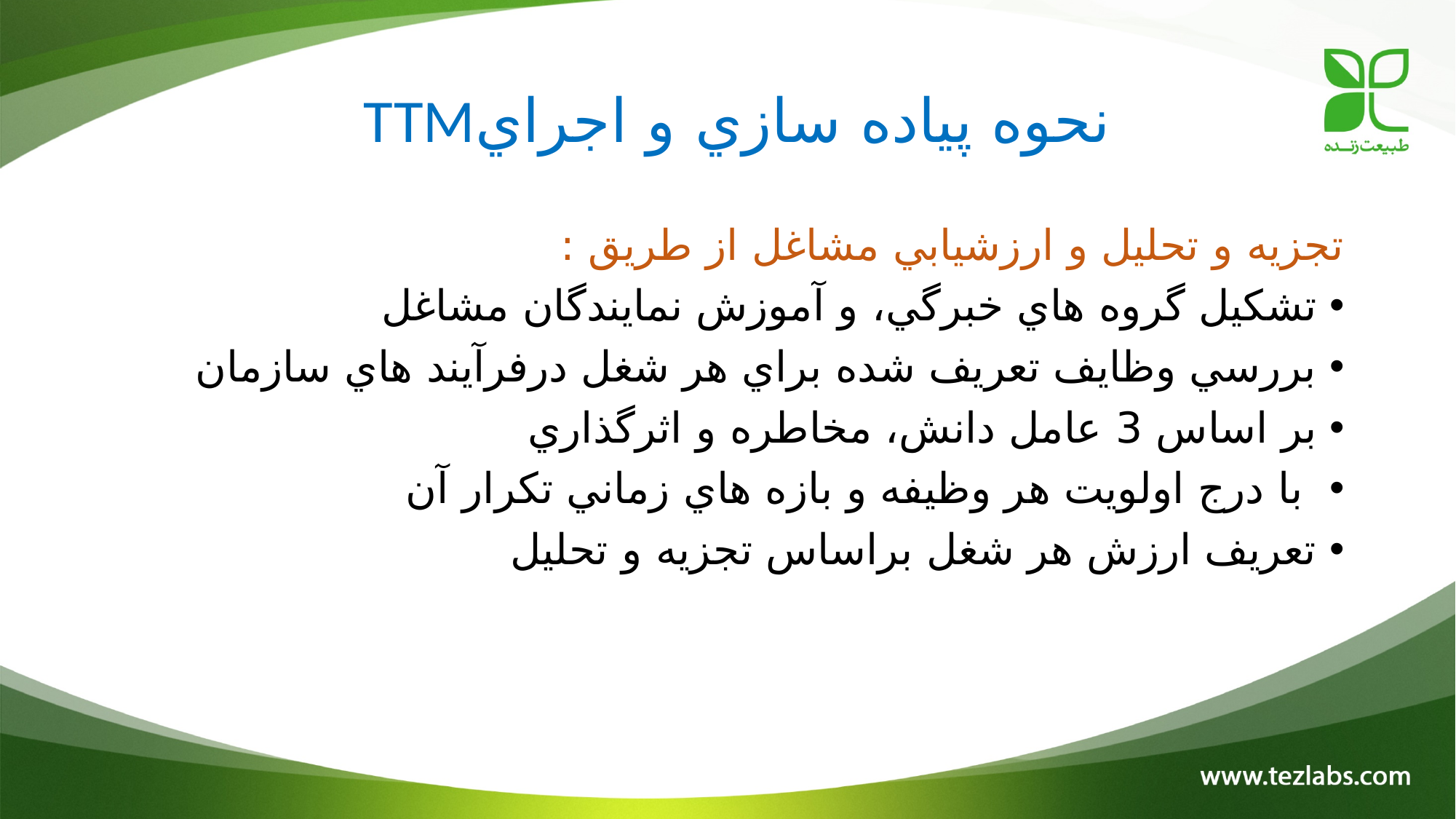

# نحوه پياده سازي و اجرايTTM
تجزيه و تحليل و ارزشيابي مشاغل از طريق :
تشکيل گروه هاي خبرگي، و آموزش نمايندگان مشاغل
بررسي وظايف تعريف شده براي هر شغل درفرآيند هاي سازمان
بر اساس 3 عامل دانش، مخاطره و اثرگذاري
 با درج اولويت هر وظيفه و بازه هاي زماني تکرار آن
تعريف ارزش هر شغل براساس تجزيه و تحليل